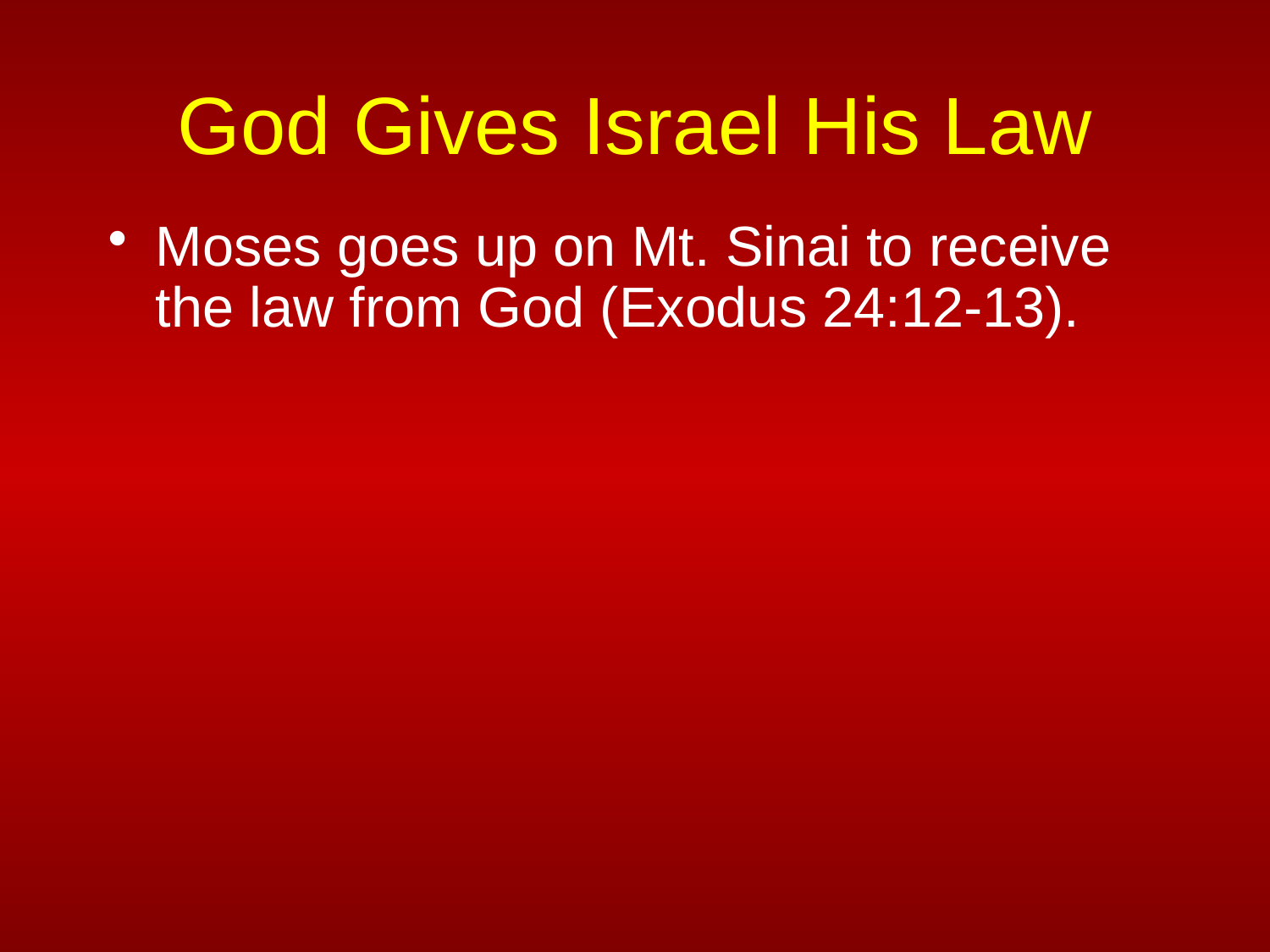

# God Gives Israel His Law
Moses goes up on Mt. Sinai to receive the law from God (Exodus 24:12-13).